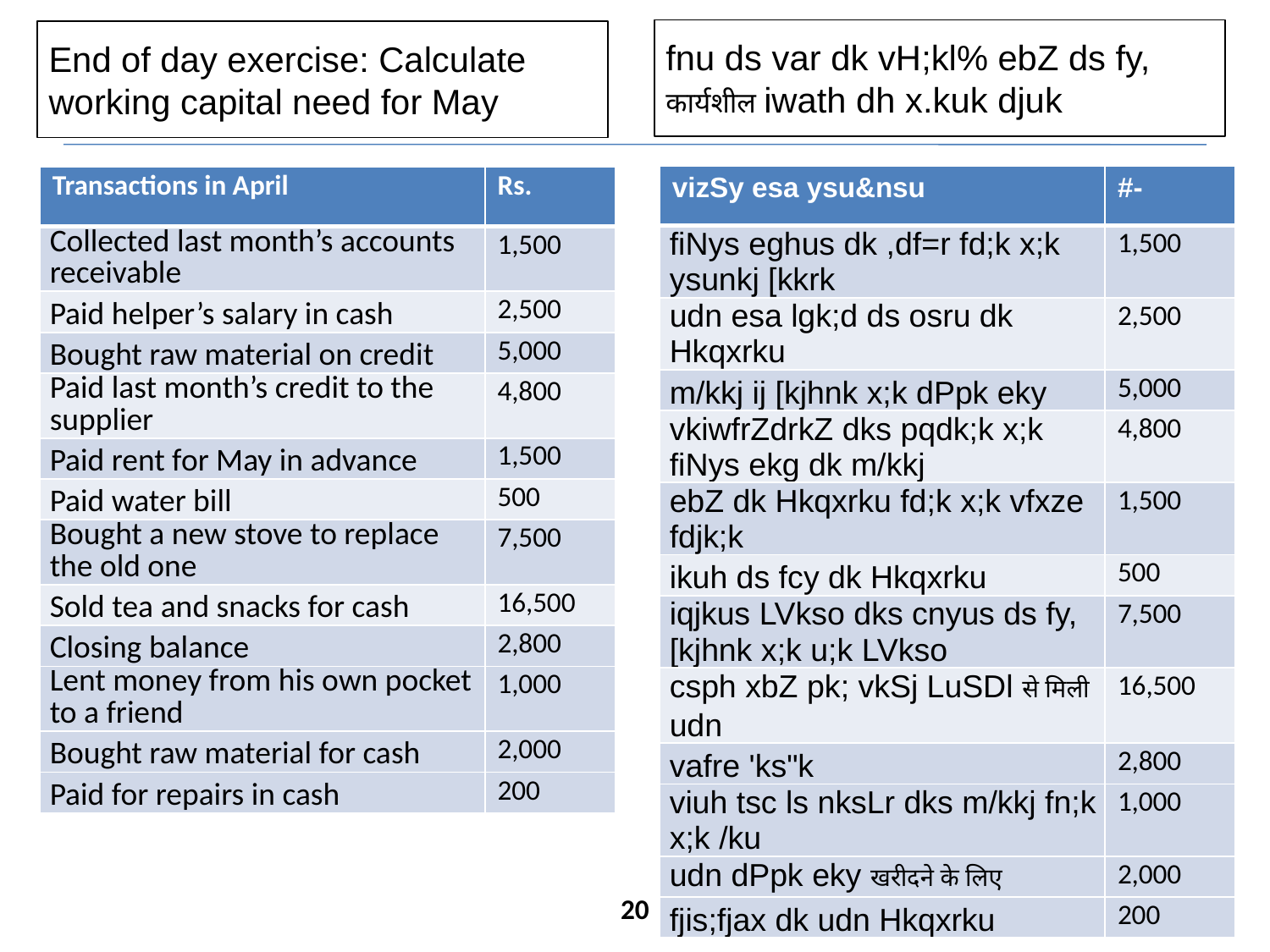

fnu ds var dk vH;kl% ebZ ds fy, कार्यशील iwath dh x.kuk djuk
End of day exercise: Calculate working capital need for May
| vizSy esa ysu&nsu | #- |
| --- | --- |
| fiNys eghus dk ,df=r fd;k x;k ysunkj [kkrk | 1,500 |
| udn esa lgk;d ds osru dk Hkqxrku | 2,500 |
| m/kkj ij [kjhnk x;k dPpk eky | 5,000 |
| vkiwfrZdrkZ dks pqdk;k x;k fiNys ekg dk m/kkj | 4,800 |
| ebZ dk Hkqxrku fd;k x;k vfxze fdjk;k | 1,500 |
| ikuh ds fcy dk Hkqxrku | 500 |
| iqjkus LVkso dks cnyus ds fy, [kjhnk x;k u;k LVkso | 7,500 |
| csph xbZ pk; vkSj LuSDl से मिली udn | 16,500 |
| vafre 'ks"k | 2,800 |
| viuh tsc ls nksLr dks m/kkj fn;k x;k /ku | 1,000 |
| udn dPpk eky खरीदने के लिए | 2,000 |
| fjis;fjax dk udn Hkqxrku | 200 |
| Transactions in April | Rs. |
| --- | --- |
| Collected last month’s accounts receivable | 1,500 |
| Paid helper’s salary in cash | 2,500 |
| Bought raw material on credit | 5,000 |
| Paid last month’s credit to the supplier | 4,800 |
| Paid rent for May in advance | 1,500 |
| Paid water bill | 500 |
| Bought a new stove to replace the old one | 7,500 |
| Sold tea and snacks for cash | 16,500 |
| Closing balance | 2,800 |
| Lent money from his own pocket to a friend | 1,000 |
| Bought raw material for cash | 2,000 |
| Paid for repairs in cash | 200 |

20